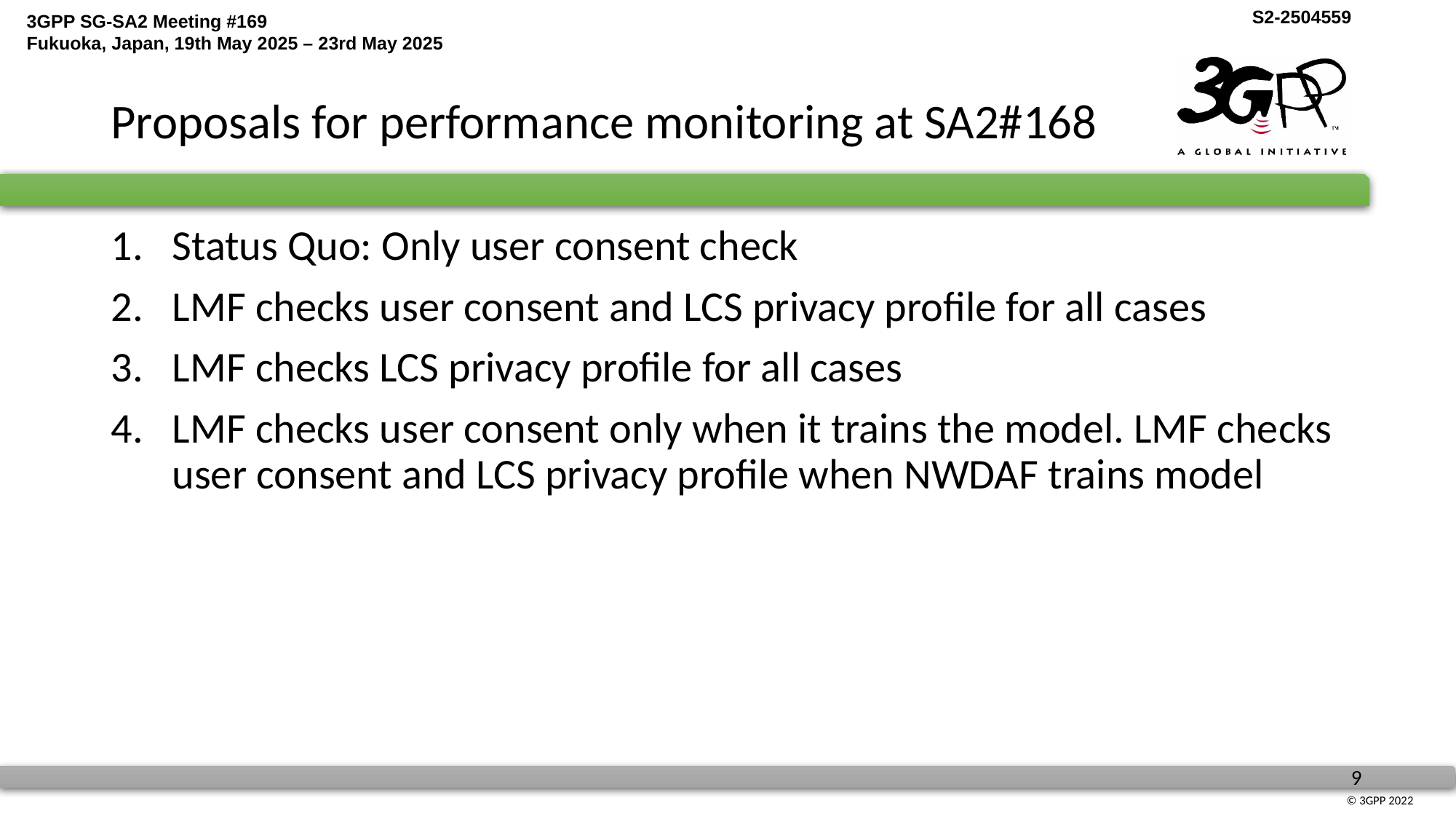

# Proposals for performance monitoring at SA2#168
Status Quo: Only user consent check
LMF checks user consent and LCS privacy profile for all cases
LMF checks LCS privacy profile for all cases
LMF checks user consent only when it trains the model. LMF checks user consent and LCS privacy profile when NWDAF trains model